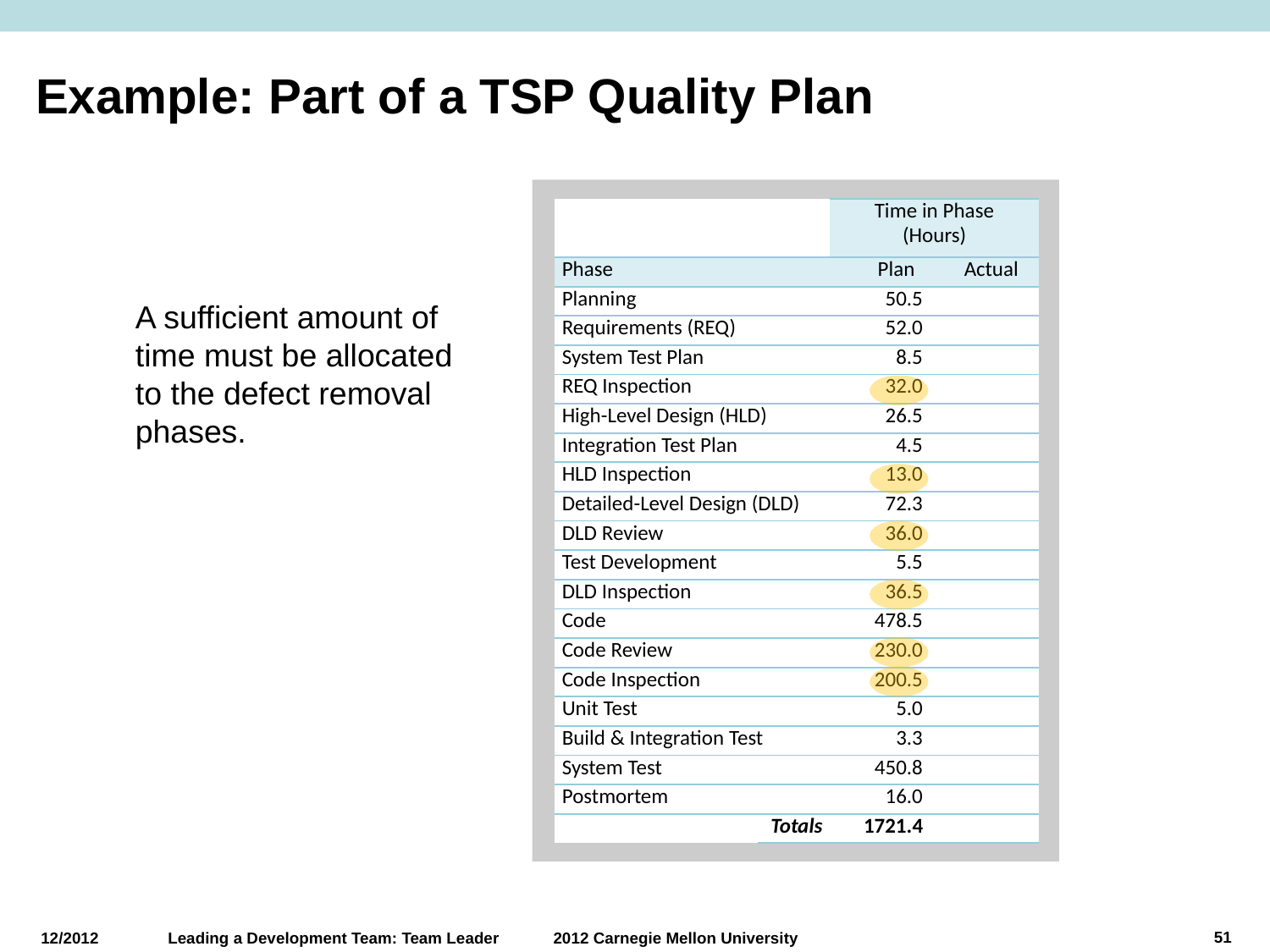

# Example: Part of a TSP Quality Plan

|  |  | Time in Phase (Hours) |  |
| --- | --- | --- | --- |
| Phase |  | Plan | Actual |
| Planning |  | 50.5 |  |
| Requirements (REQ) |  | 52.0 |  |
| System Test Plan |  | 8.5 |  |
| REQ Inspection |  | 32.0 |  |
| High-Level Design (HLD) |  | 26.5 |  |
| Integration Test Plan |  | 4.5 |  |
| HLD Inspection |  | 13.0 |  |
| Detailed-Level Design (DLD) |  | 72.3 |  |
| DLD Review |  | 36.0 |  |
| Test Development |  | 5.5 |  |
| DLD Inspection |  | 36.5 |  |
| Code |  | 478.5 |  |
| Code Review |  | 230.0 |  |
| Code Inspection |  | 200.5 |  |
| Unit Test |  | 5.0 |  |
| Build & Integration Test |  | 3.3 |  |
| System Test |  | 450.8 |  |
| Postmortem |  | 16.0 |  |
|  | Totals | 1721.4 |  |
A sufficient amount of
time must be allocated
to the defect removal
phases.